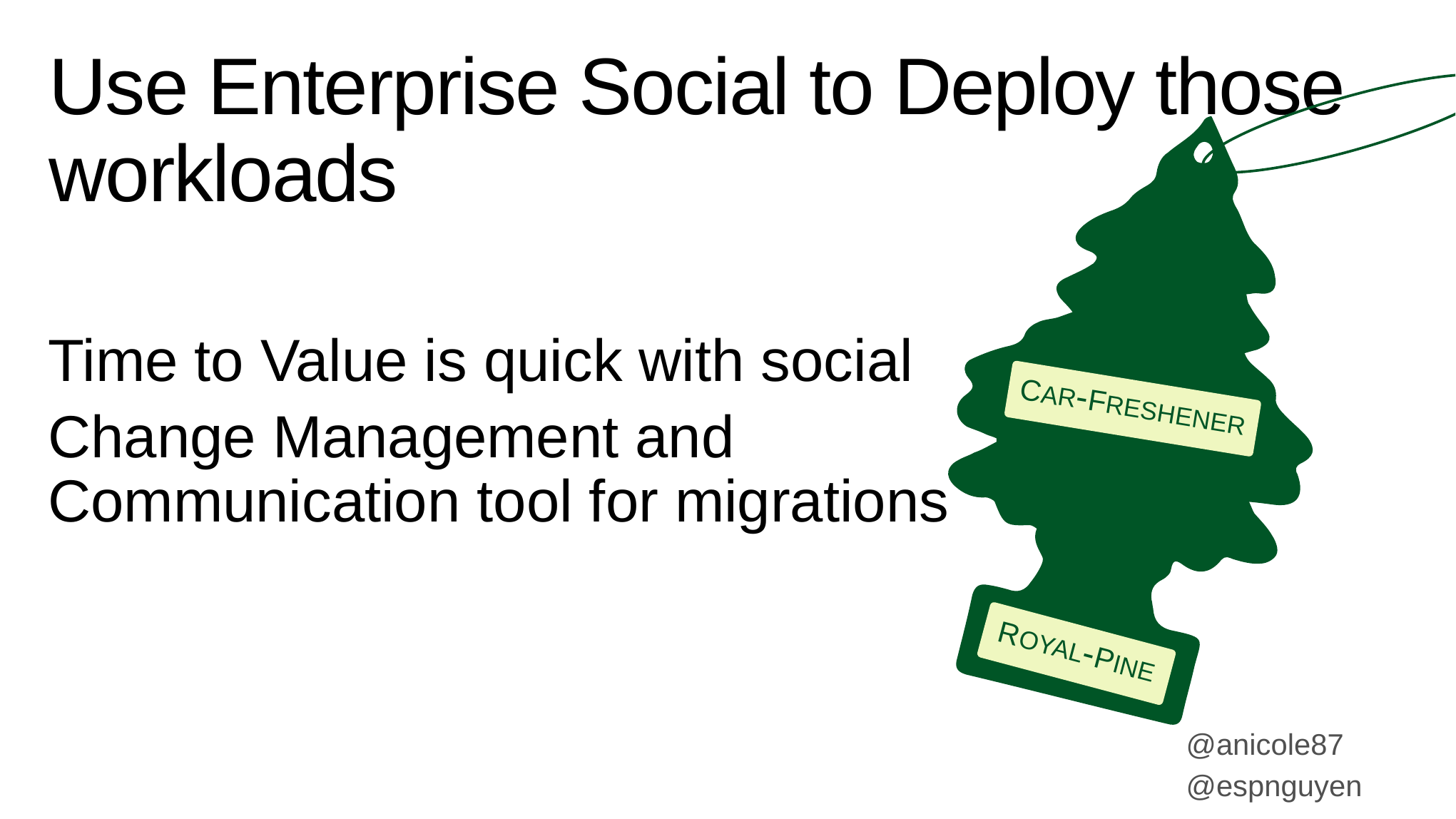

# Use Enterprise Social to Deploy those workloads

CAR-FRESHENER
ROYAL-PINE

Time to Value is quick with social
Change Management and
Communication tool for migrations